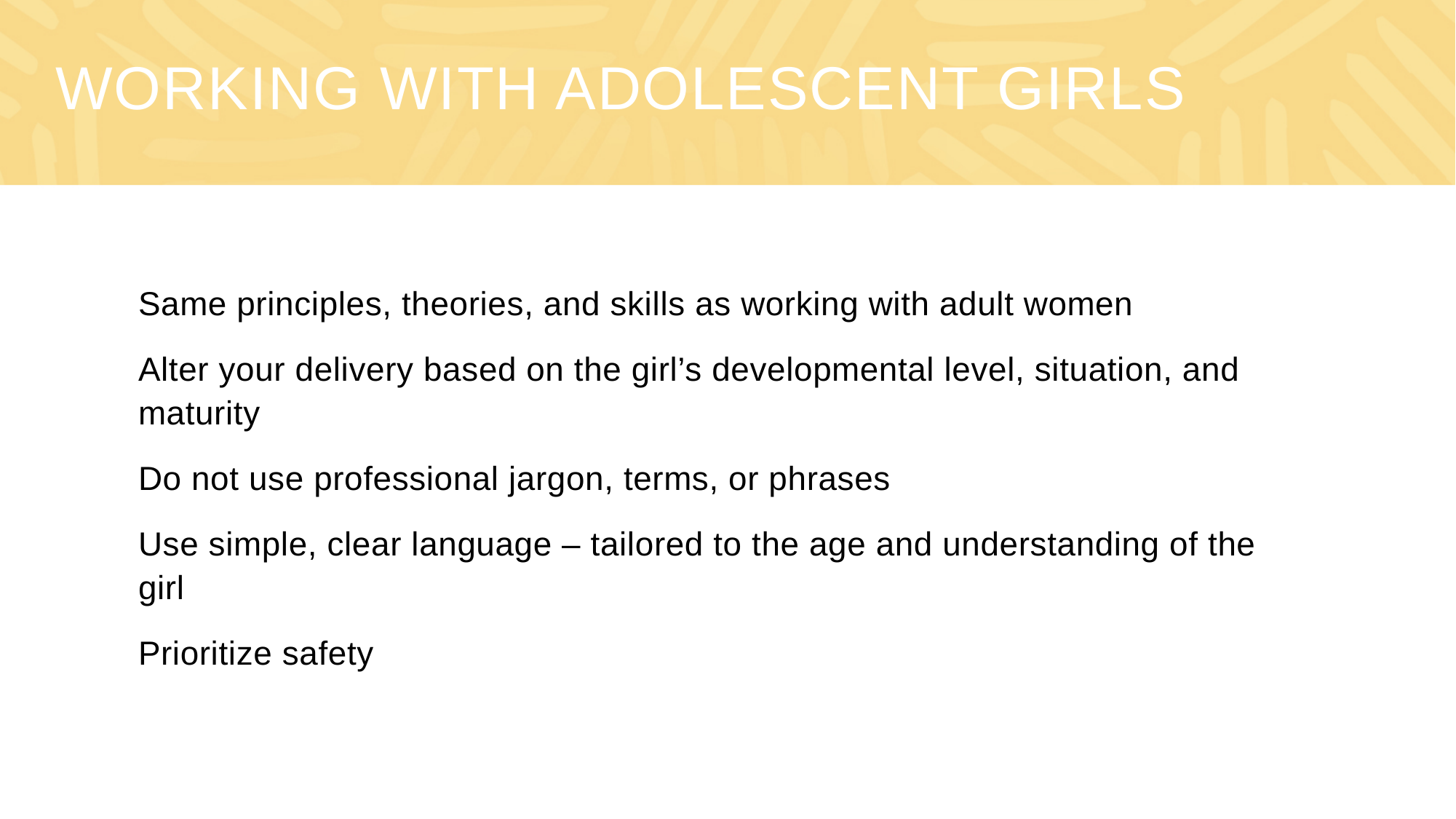

# Working with adolescent girls
Same principles, theories, and skills as working with adult women
Alter your delivery based on the girl’s developmental level, situation, and maturity
Do not use professional jargon, terms, or phrases
Use simple, clear language – tailored to the age and understanding of the girl
Prioritize safety